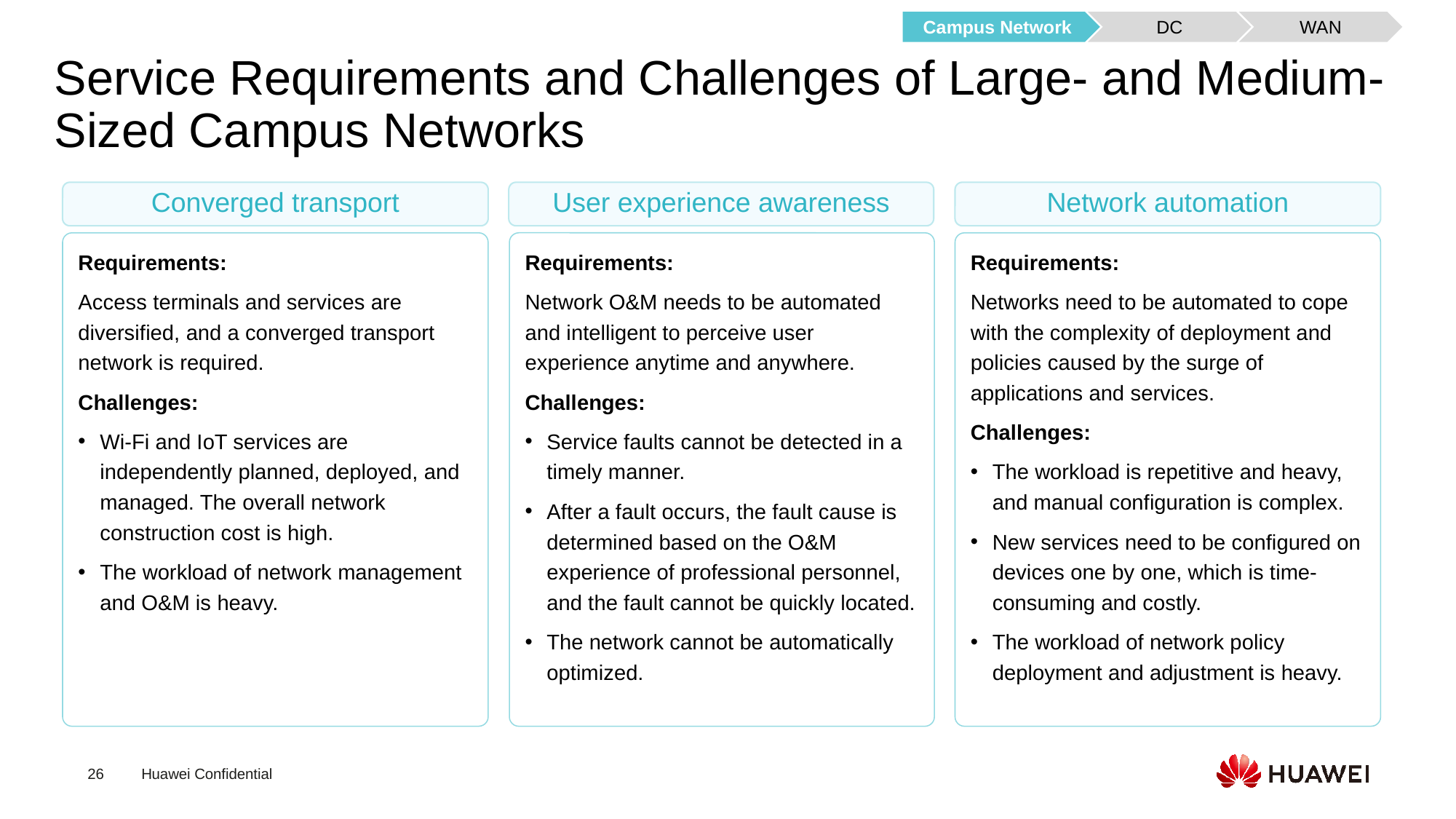

Campus Network
DC
WAN
# Service Requirements and Challenges of Large- and Medium-Sized Campus Networks
Converged transport
User experience awareness
Network automation
Requirements:
Access terminals and services are diversified, and a converged transport network is required.
Challenges:
Wi-Fi and IoT services are independently planned, deployed, and managed. The overall network construction cost is high.
The workload of network management and O&M is heavy.

Requirements:
Network O&M needs to be automated and intelligent to perceive user experience anytime and anywhere.
Challenges:
Service faults cannot be detected in a timely manner.
After a fault occurs, the fault cause is determined based on the O&M experience of professional personnel, and the fault cannot be quickly located.
The network cannot be automatically optimized.
Requirements:
Networks need to be automated to cope with the complexity of deployment and policies caused by the surge of applications and services.
Challenges:
The workload is repetitive and heavy, and manual configuration is complex.
New services need to be configured on devices one by one, which is time-consuming and costly.
The workload of network policy deployment and adjustment is heavy.